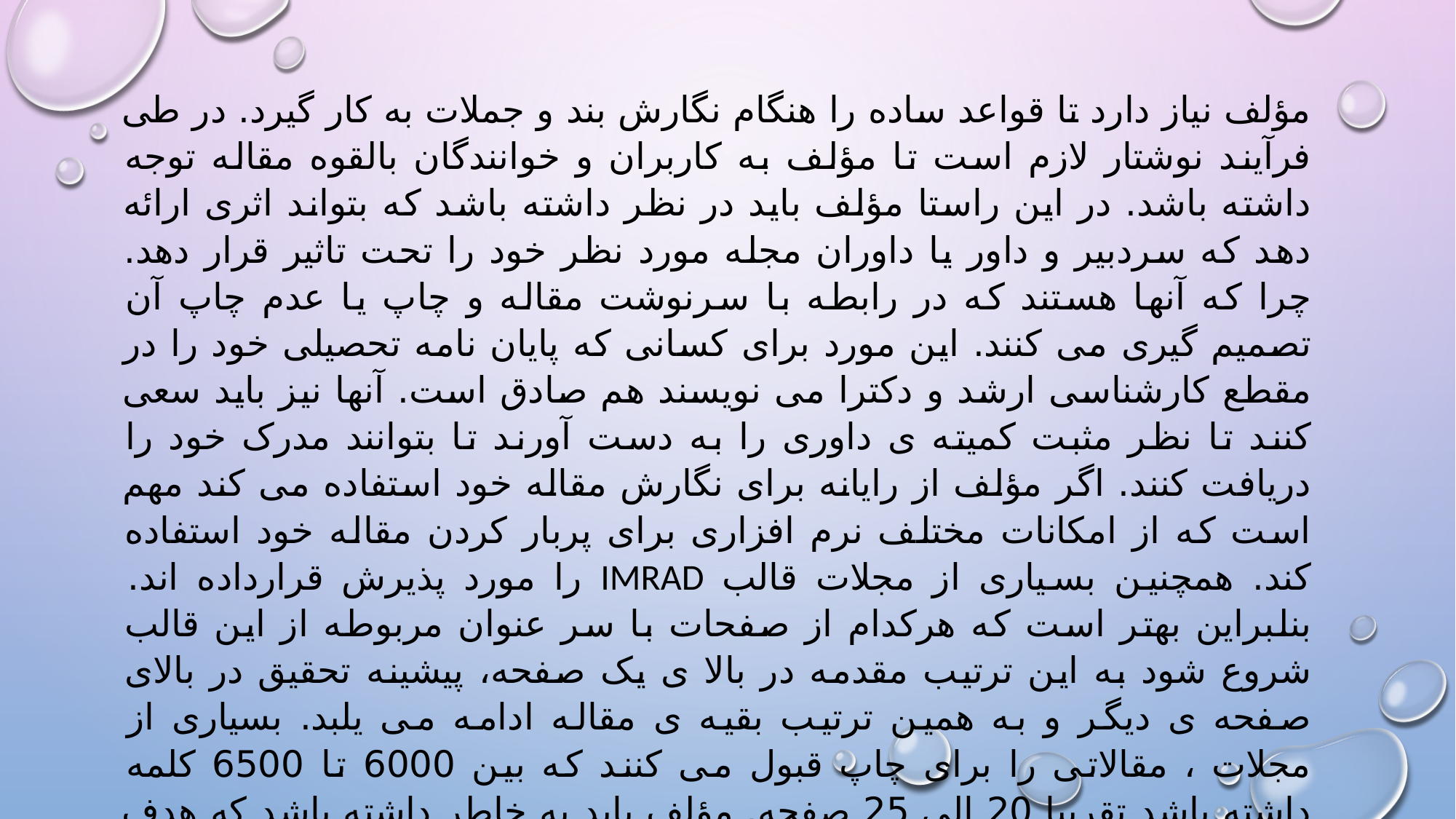

مؤلف نیاز دارد تا قواعد ساده را هنگام نگارش بند و جملات به کار گیرد. در طی فرآیند نوشتار لازم است تا مؤلف به کاربران و خوانندگان بالقوه مقاله توجه داشته باشد. در این راستا مؤلف باید در نظر داشته باشد که بتواند اثری ارائه دهد که سردبیر و داور یا داوران مجله مورد نظر خود را تحت تاثیر قرار دهد. چرا که آنها هستند که در رابطه با سرنوشت مقاله و چاپ یا عدم چاپ آن تصمیم گیری می کنند. این مورد برای کسانی که پایان نامه تحصیلی خود را در مقطع کارشناسی ارشد و دکترا می نویسند هم صادق است. آنها نیز باید سعی کنند تا نظر مثبت کمیته ی داوری را به دست آورند تا بتوانند مدرک خود را دریافت کنند. اگر مؤلف از رایانه برای نگارش مقاله خود استفاده می کند مهم است که از امکانات مختلف نرم افزاری برای پربار کردن مقاله خود استفاده کند. همچنین بسیاری از مجلات قالب IMRAD را مورد پذیرش قرارداده اند. بنلبراین بهتر است که هرکدام از صفحات با سر عنوان مربوطه از این قالب شروع شود به این ترتیب مقدمه در بالا ی یک صفحه، پیشینه تحقیق در بالای صفحه ی دیگر و به همین ترتیب بقیه ی مقاله ادامه می یلبد. بسیاری از مجلات ، مقالاتی را برای چاپ قبول می کنند که بین 6000 تا 6500 کلمه داشته باشد تقریبا 20 الی 25 صفحه. مؤلف باید به خاطر داشته باشد که هدف او از نگارش مقاله پاسخ به یک یا چند سؤال خاص پژوهشی است. در این راستا باید ققط زمینه کافی برای دلیل انجام پژوهشی خود، روش شناسی کافی برای تکرار پژوهش، داده ها و توضیحات کافی برای درک نتایج را ارائه دهد.